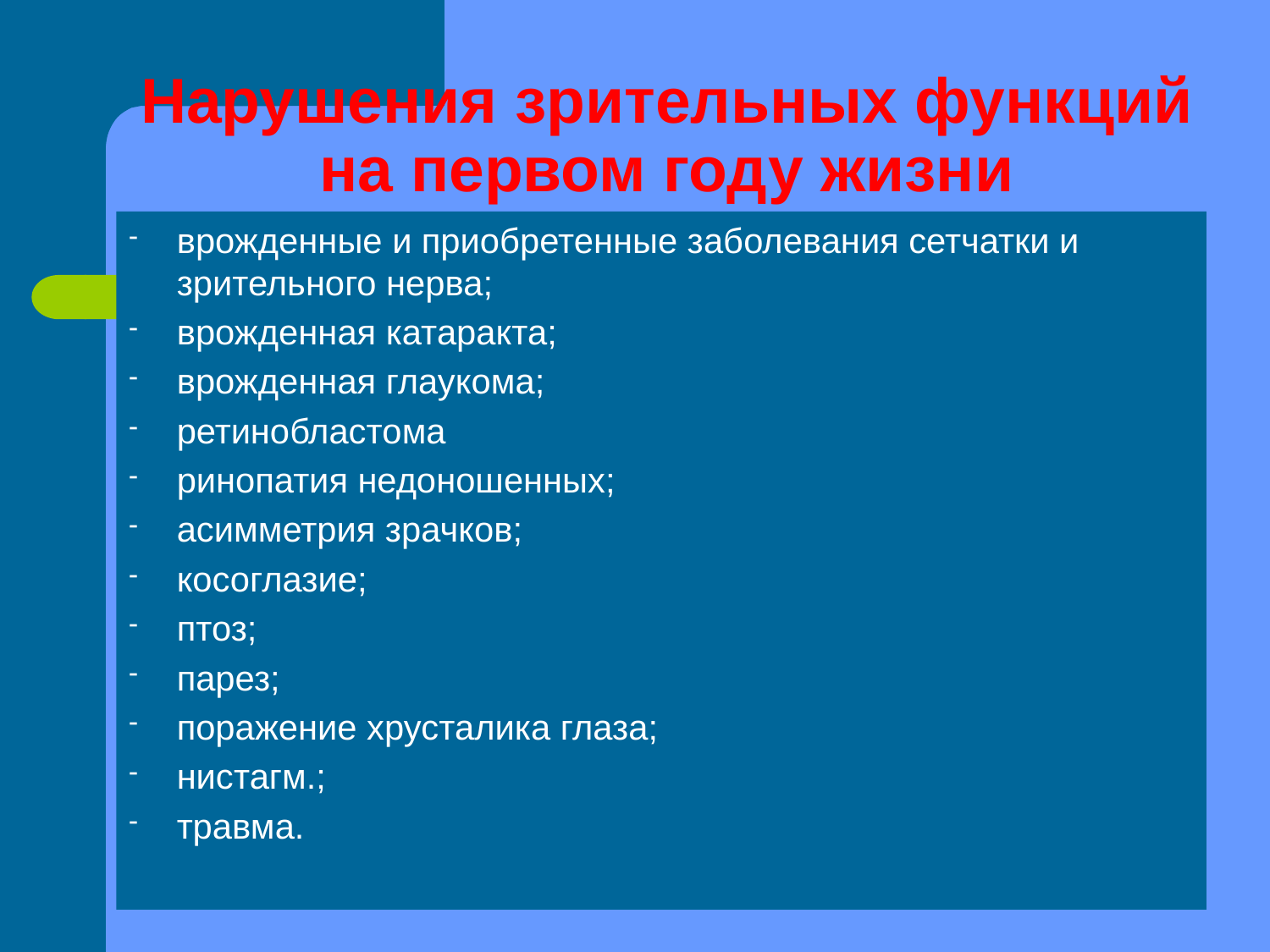

# Нарушения зрительных функций на первом году жизни
врожденные и приобретенные заболевания сетчатки и  зрительного нерва;
врожденная катаракта;
врожденная глаукома;
ретинобластома
ринопатия недоношенных;
асимметрия зрачков;
косоглазие;
птоз;
парез;
поражение хрусталика глаза;
нистагм.;
травма.